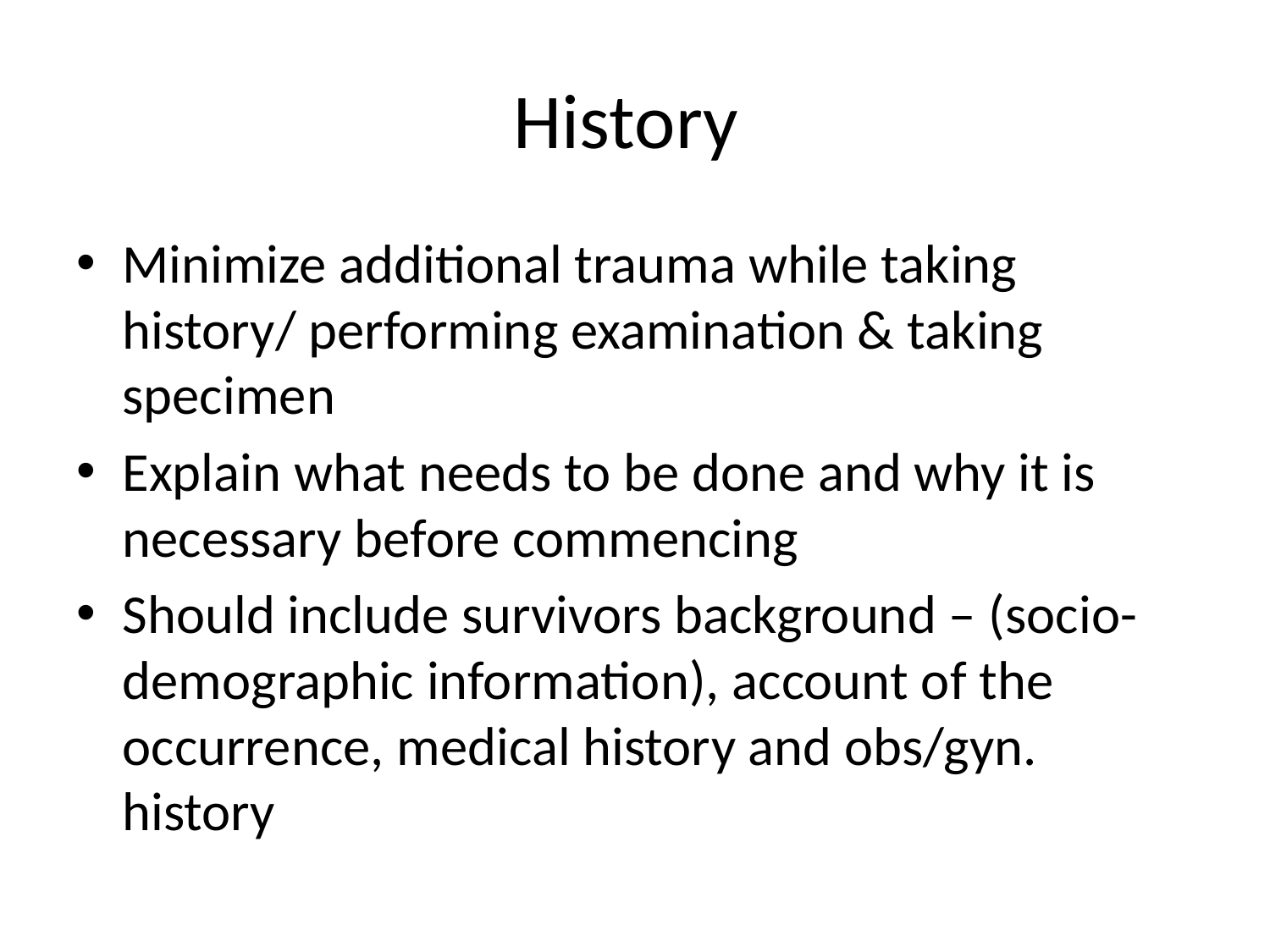

# History
Minimize additional trauma while taking history/ performing examination & taking specimen
Explain what needs to be done and why it is necessary before commencing
Should include survivors background – (socio-demographic information), account of the occurrence, medical history and obs/gyn. history